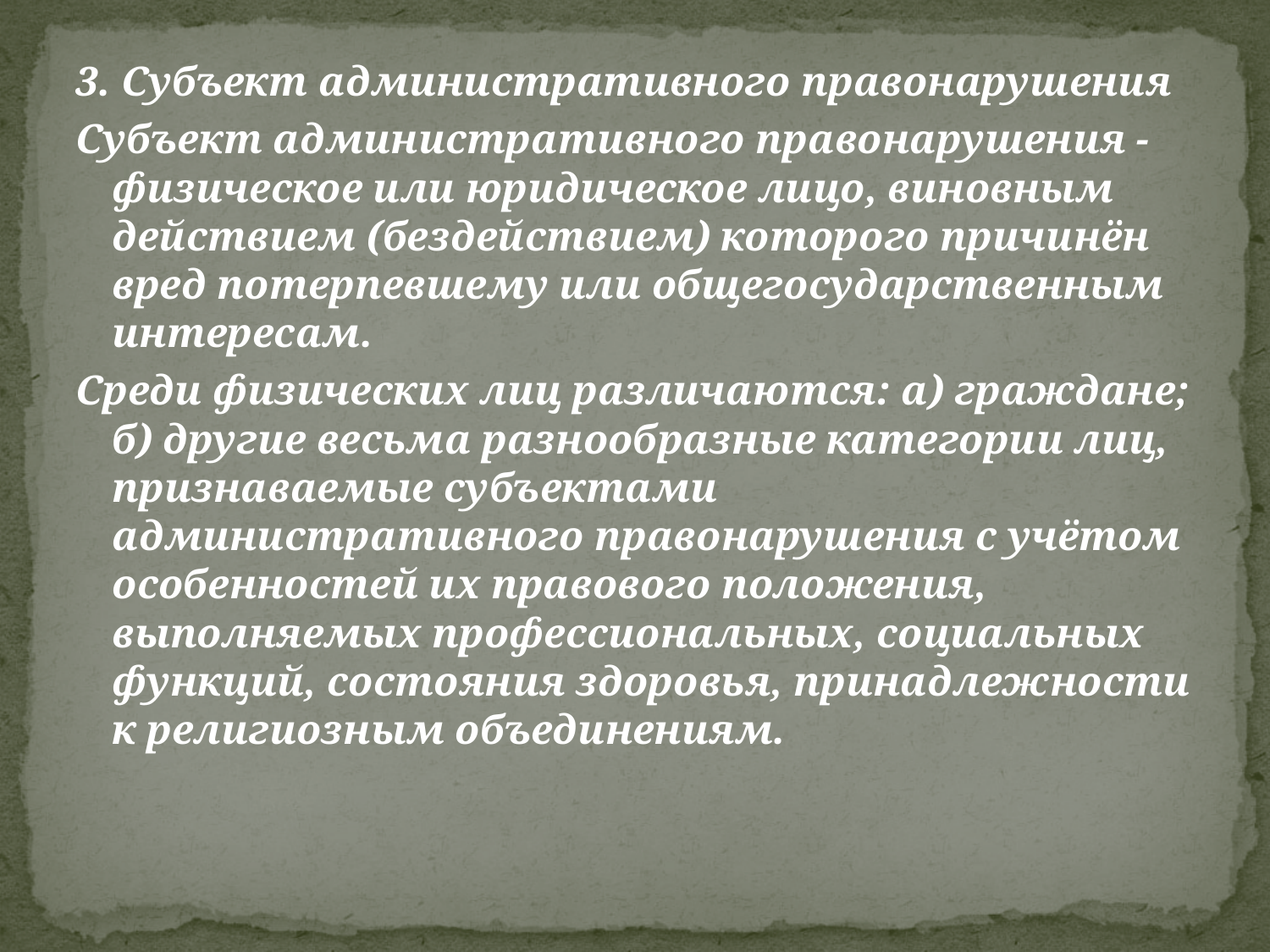

3. Субъект административного правонарушения
Субъект административного правонарушения - физическое или юридическое лицо, виновным действием (бездействием) которого причинён вред потерпевшему или общегосударственным интересам.
Среди физических лиц различаются: а) граждане; б) другие весьма разнообразные категории лиц, признаваемые субъектами административного правонарушения с учётом особенностей их правового положения, выполняемых профессиональных, социальных функций, состояния здоровья, принадлежности к религиозным объединениям.